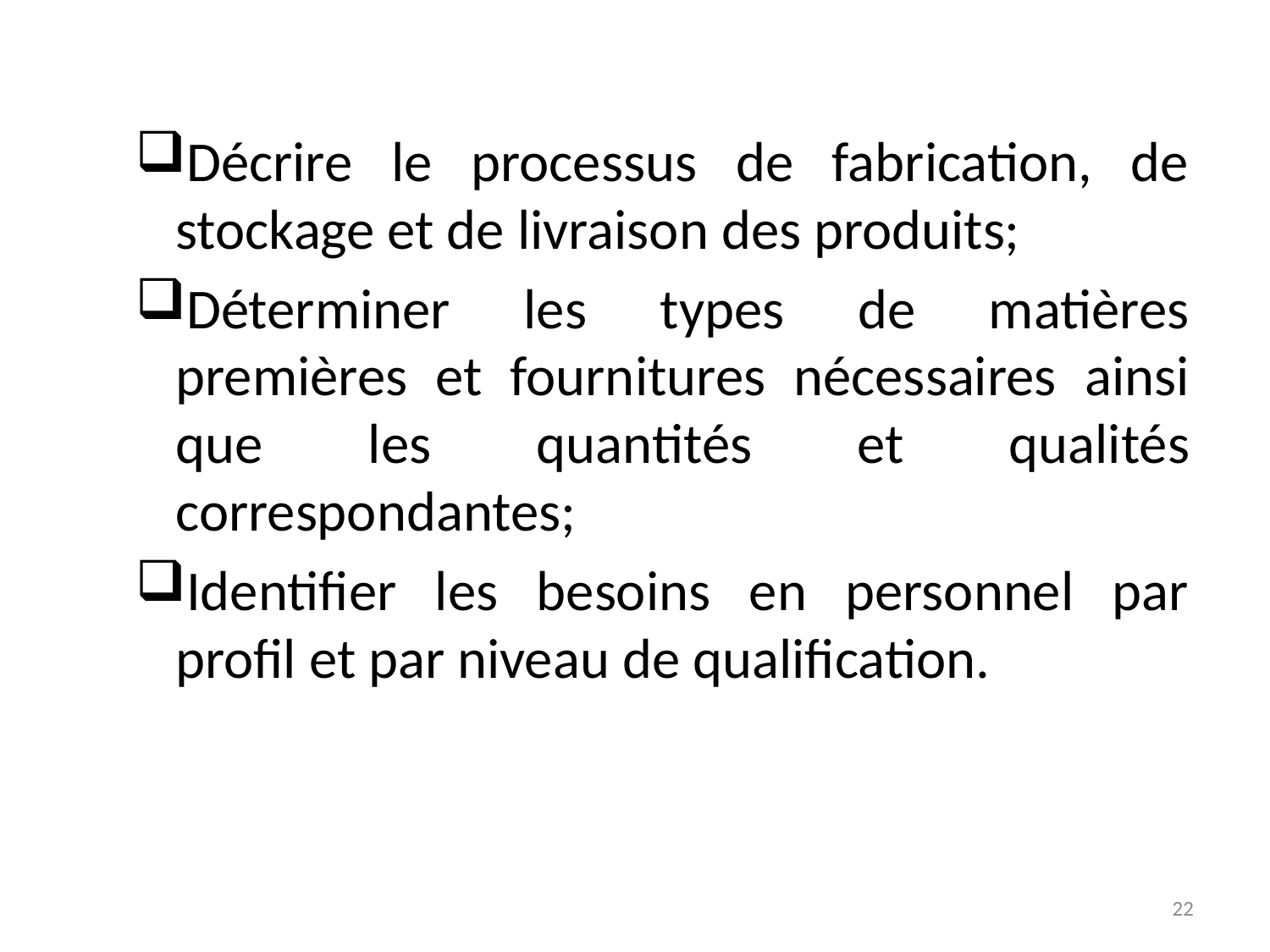

Décrire le processus de fabrication, de stockage et de livraison des produits;
Déterminer les types de matières premières et fournitures nécessaires ainsi que les quantités et qualités correspondantes;
Identifier les besoins en personnel par profil et par niveau de qualification.

22